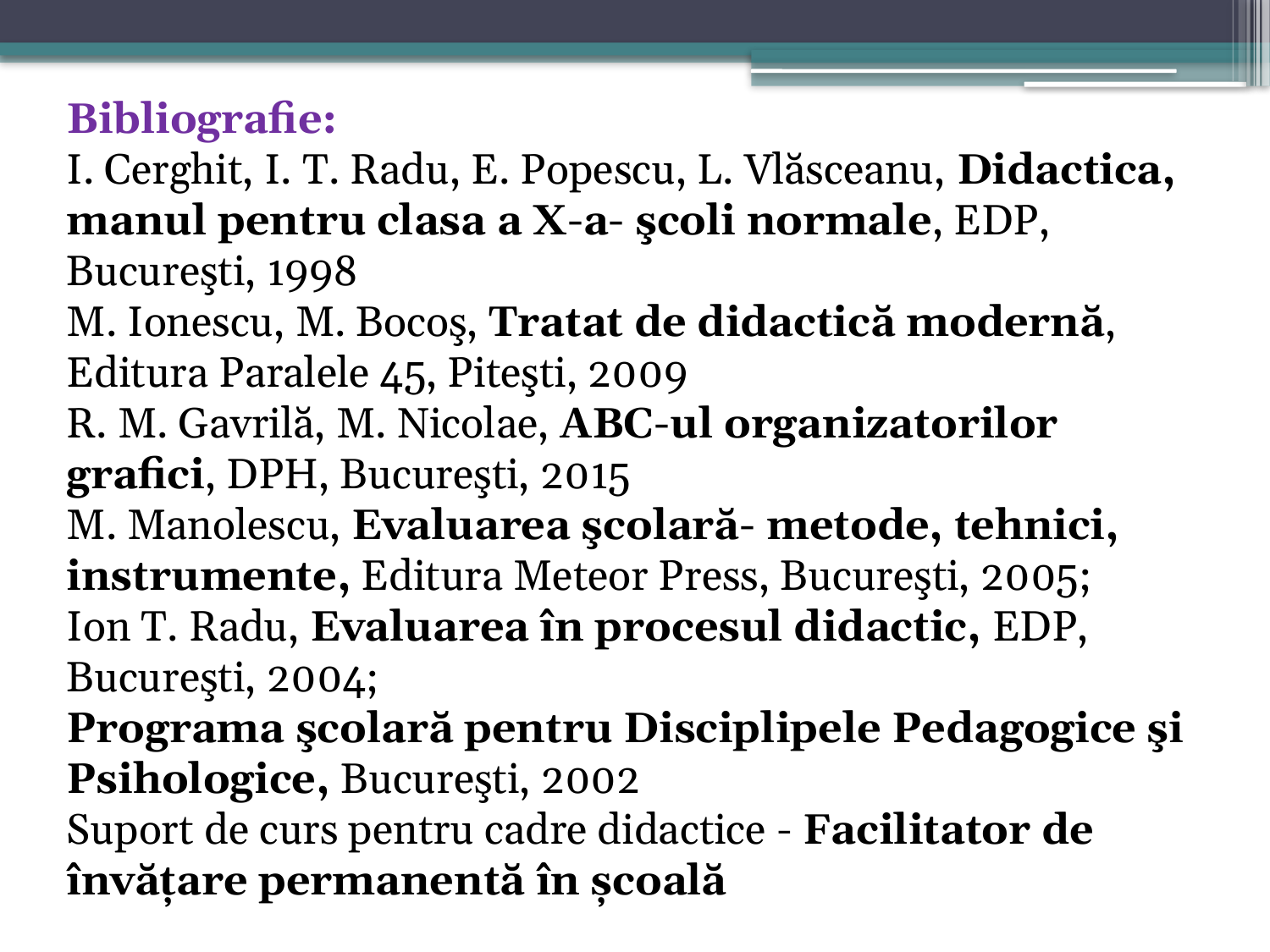

Bibliografie:
I. Cerghit, I. T. Radu, E. Popescu, L. Vlăsceanu, Didactica, manul pentru clasa a X-a- şcoli normale, EDP, Bucureşti, 1998
M. Ionescu, M. Bocoş, Tratat de didactică modernă, Editura Paralele 45, Piteşti, 2009
R. M. Gavrilă, M. Nicolae, ABC-ul organizatorilor grafici, DPH, Bucureşti, 2015
M. Manolescu, Evaluarea şcolară- metode, tehnici, instrumente, Editura Meteor Press, Bucureşti, 2005;
Ion T. Radu, Evaluarea în procesul didactic, EDP, Bucureşti, 2004;
Programa şcolară pentru Disciplipele Pedagogice şi Psihologice, Bucureşti, 2002
Suport de curs pentru cadre didactice - Facilitator de învățare permanentă în școală